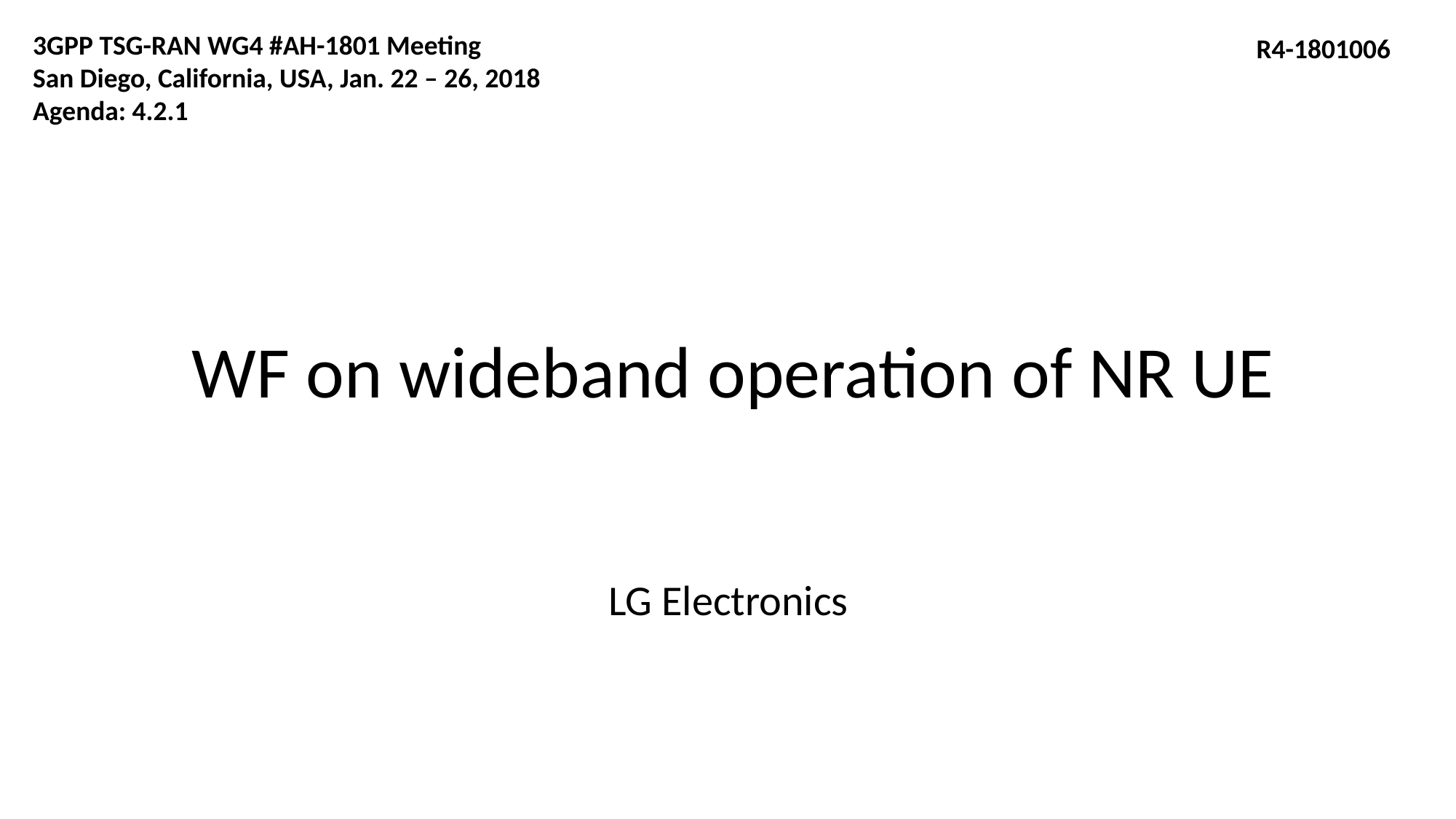

3GPP TSG-RAN WG4 #AH-1801 Meeting
San Diego, California, USA, Jan. 22 – 26, 2018
Agenda: 4.2.1
R4-1801006
# WF on wideband operation of NR UE
LG Electronics